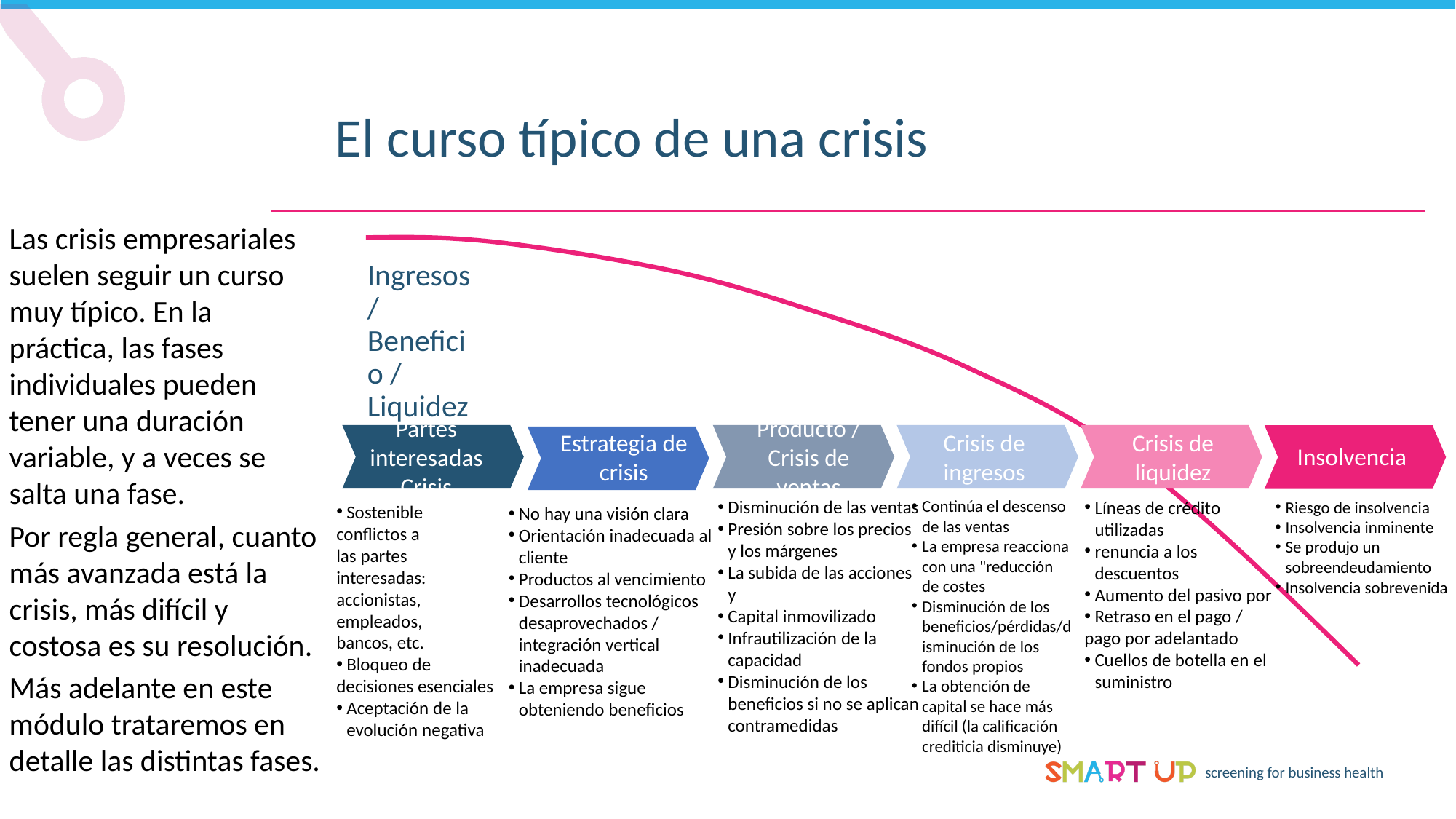

El curso típico de una crisis
Las crisis empresariales suelen seguir un curso muy típico. En la práctica, las fases individuales pueden tener una duración variable, y a veces se salta una fase.
Por regla general, cuanto más avanzada está la crisis, más difícil y costosa es su resolución.
Más adelante en este módulo trataremos en detalle las distintas fases.

Ingresos /
Beneficio /
Liquidez
Partes interesadas
Crisis
Producto / Crisis de ventas
Crisis de ingresos
Crisis de liquidez

Insolvencia
Estrategia de crisis
Disminución de las ventas
Presión sobre los precios y los márgenes
La subida de las acciones y
Capital inmovilizado
Infrautilización de la capacidad
Disminución de los beneficios si no se aplican contramedidas
Continúa el descenso de las ventas
La empresa reacciona con una "reducción de costes
Disminución de los beneficios/pérdidas/disminución de los fondos propios
La obtención de capital se hace más difícil (la calificación crediticia disminuye)
Líneas de crédito utilizadas
renuncia a los descuentos
Aumento del pasivo por
Retraso en el pago /
pago por adelantado
Cuellos de botella en el suministro
Riesgo de insolvencia
Insolvencia inminente
Se produjo un sobreendeudamiento
Insolvencia sobrevenida
Sostenible
conflictos a
las partes interesadas:
accionistas, empleados,
bancos, etc.
Bloqueo de
decisiones esenciales
Aceptación de la evolución negativa

No hay una visión clara
Orientación inadecuada al cliente
Productos al vencimiento
Desarrollos tecnológicos desaprovechados / integración vertical inadecuada
La empresa sigue obteniendo beneficios